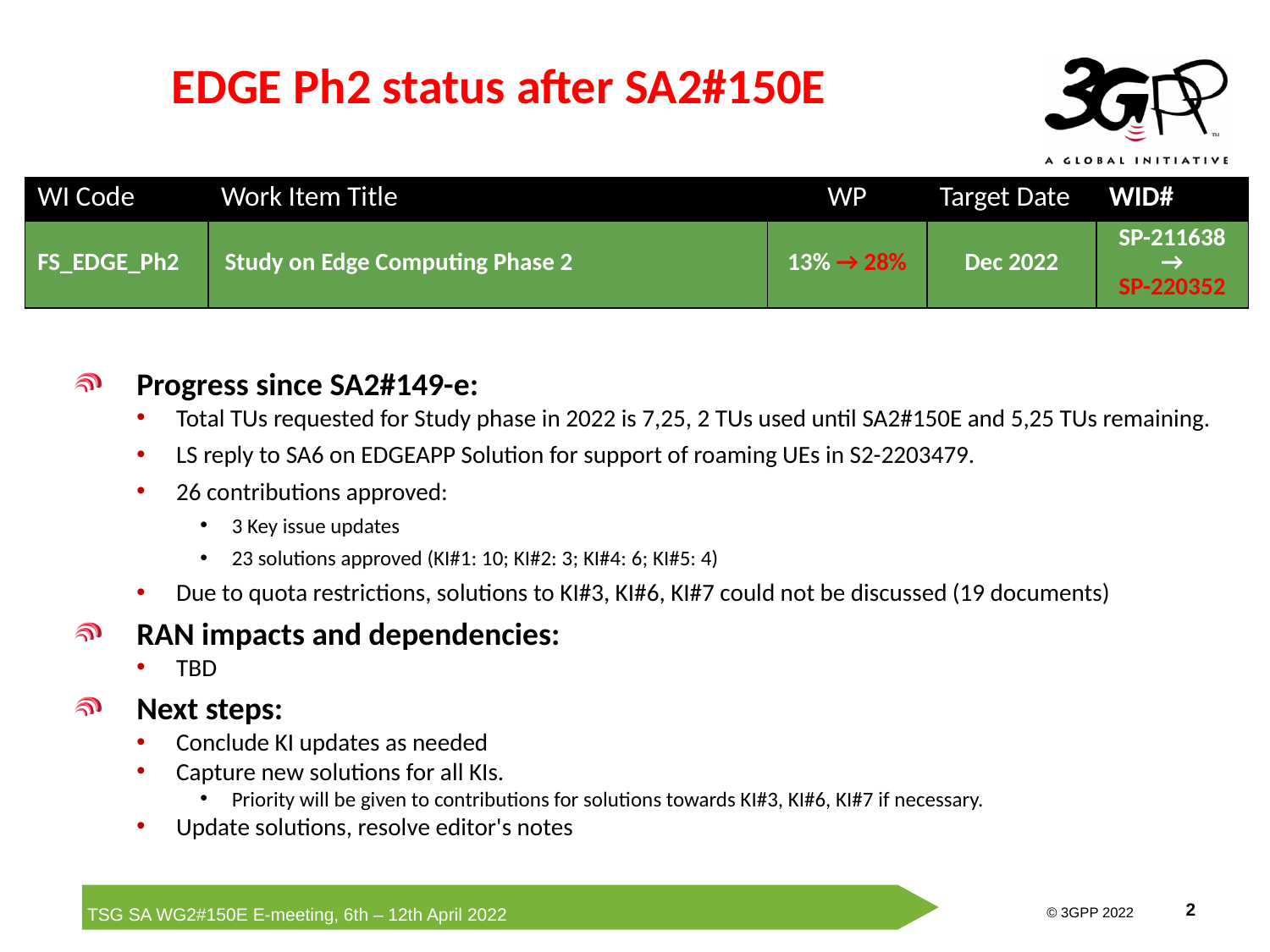

# EDGE Ph2 status after SA2#150E
| WI Code | Work Item Title | WP | Target Date | WID# |
| --- | --- | --- | --- | --- |
| FS\_EDGE\_Ph2 | Study on Edge Computing Phase 2 | 13% → 28% | Dec 2022 | SP-211638 → SP-220352 |
Progress since SA2#149-e:
Total TUs requested for Study phase in 2022 is 7,25, 2 TUs used until SA2#150E and 5,25 TUs remaining.
LS reply to SA6 on EDGEAPP Solution for support of roaming UEs in S2-2203479.
26 contributions approved:
3 Key issue updates
23 solutions approved (KI#1: 10; KI#2: 3; KI#4: 6; KI#5: 4)
Due to quota restrictions, solutions to KI#3, KI#6, KI#7 could not be discussed (19 documents)
RAN impacts and dependencies:
TBD
Next steps:
Conclude KI updates as needed
Capture new solutions for all KIs.
Priority will be given to contributions for solutions towards KI#3, KI#6, KI#7 if necessary.
Update solutions, resolve editor's notes